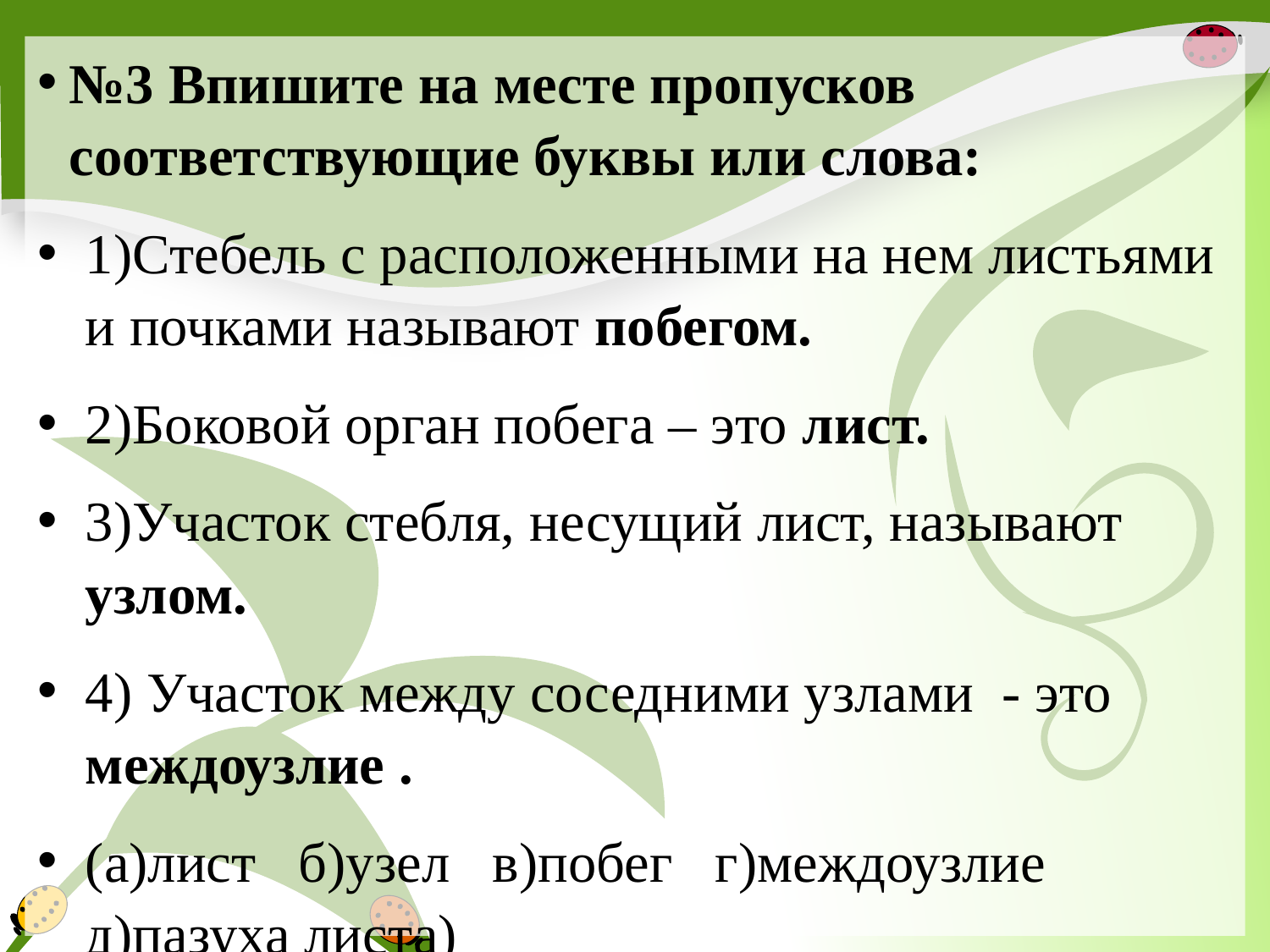

#
№3 Впишите на месте пропусков соответствующие буквы или слова:
1)Стебель с расположенными на нем листьями и почками называют побегом.
2)Боковой орган побега – это лист.
3)Участок стебля, несущий лист, называют узлом.
4) Участок между соседними узлами  - это междоузлие .
(а)лист   б)узел   в)побег   г)междоузлие   д)пазуха листа)